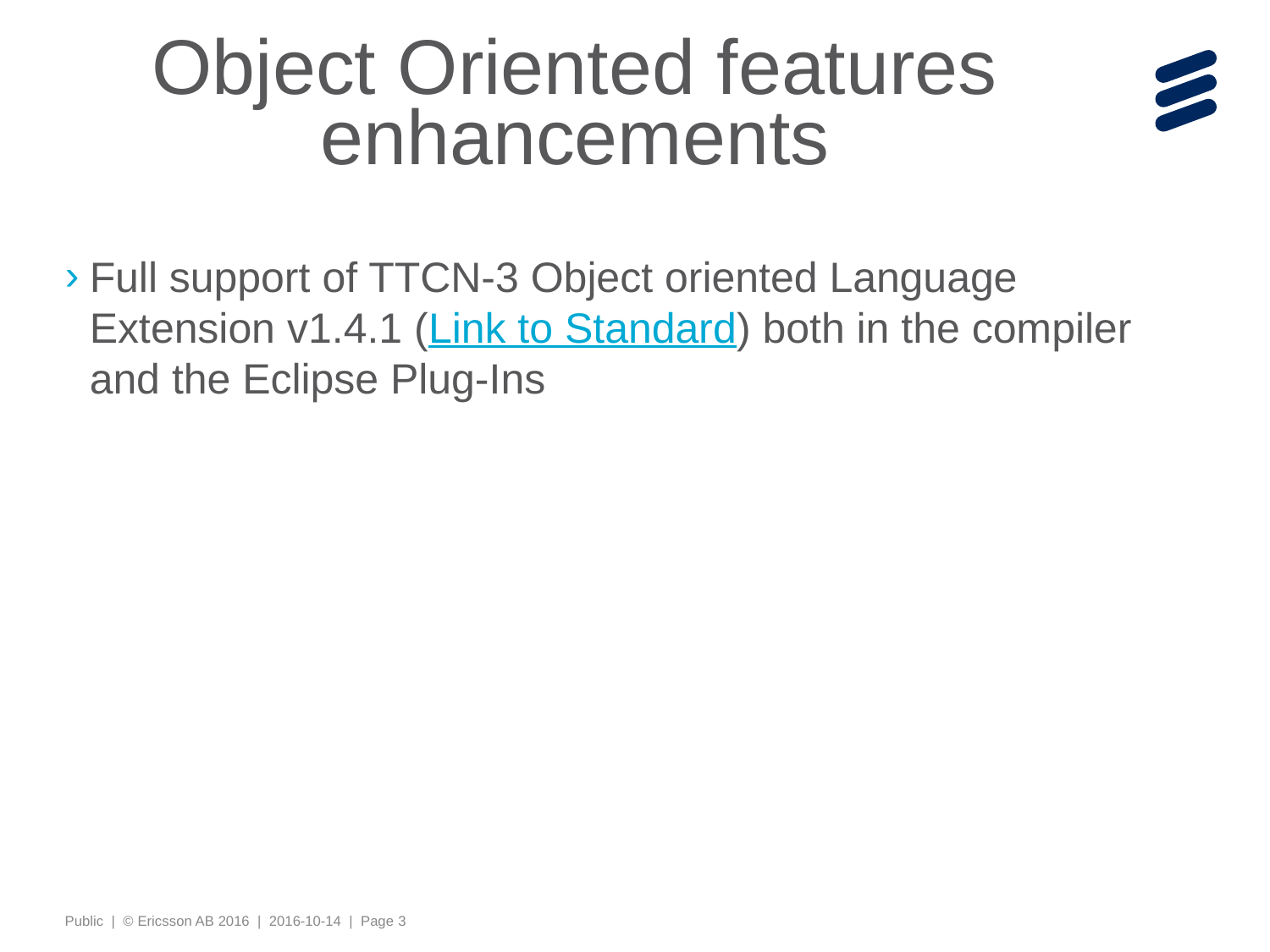

# Object Oriented features enhancements
Full support of TTCN-3 Object oriented Language Extension v1.4.1 (Link to Standard) both in the compiler and the Eclipse Plug-Ins